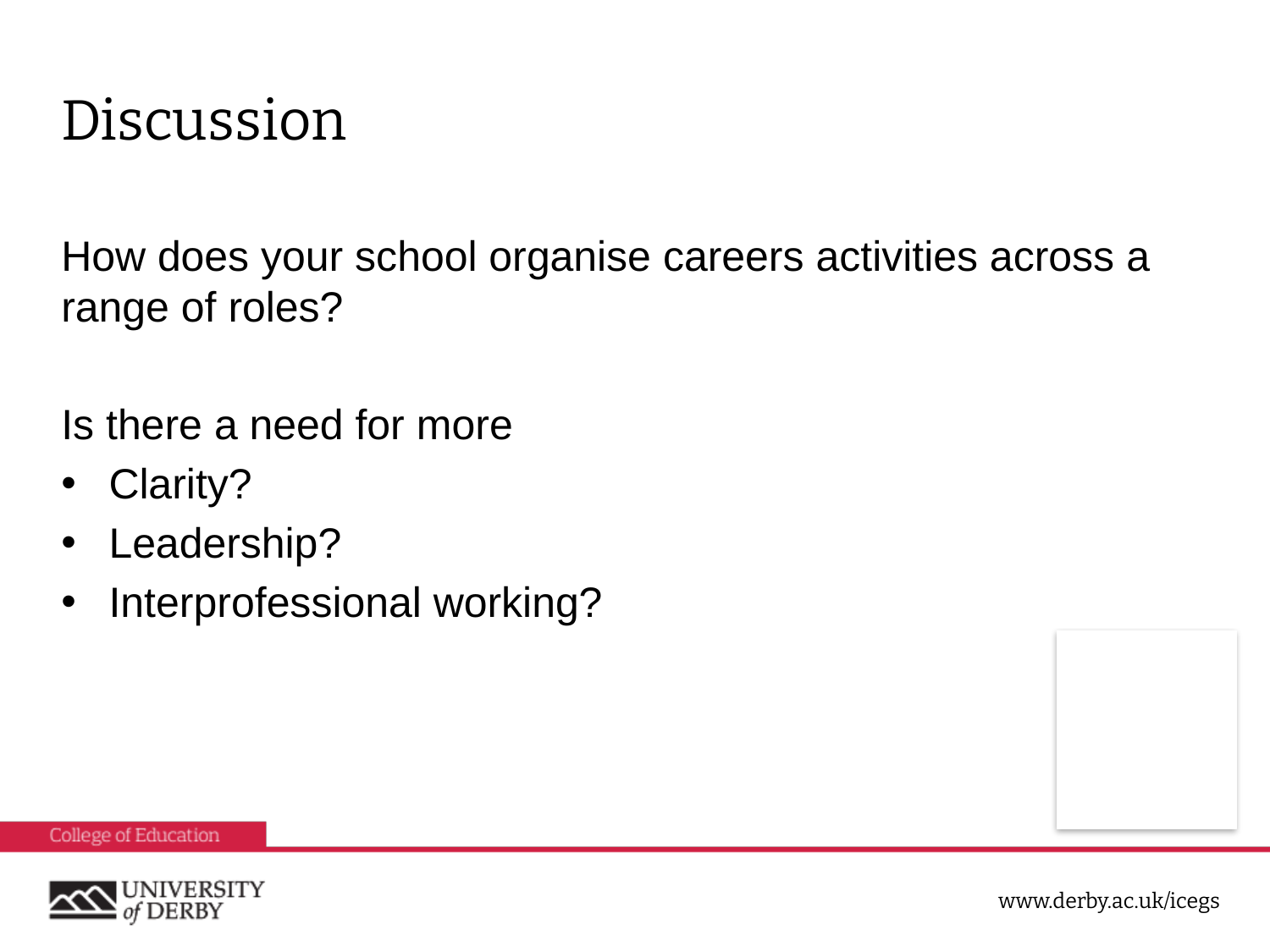

# Discussion
How does your school organise careers activities across a range of roles?

Is there a need for more
Clarity?
Leadership?
Interprofessional working?